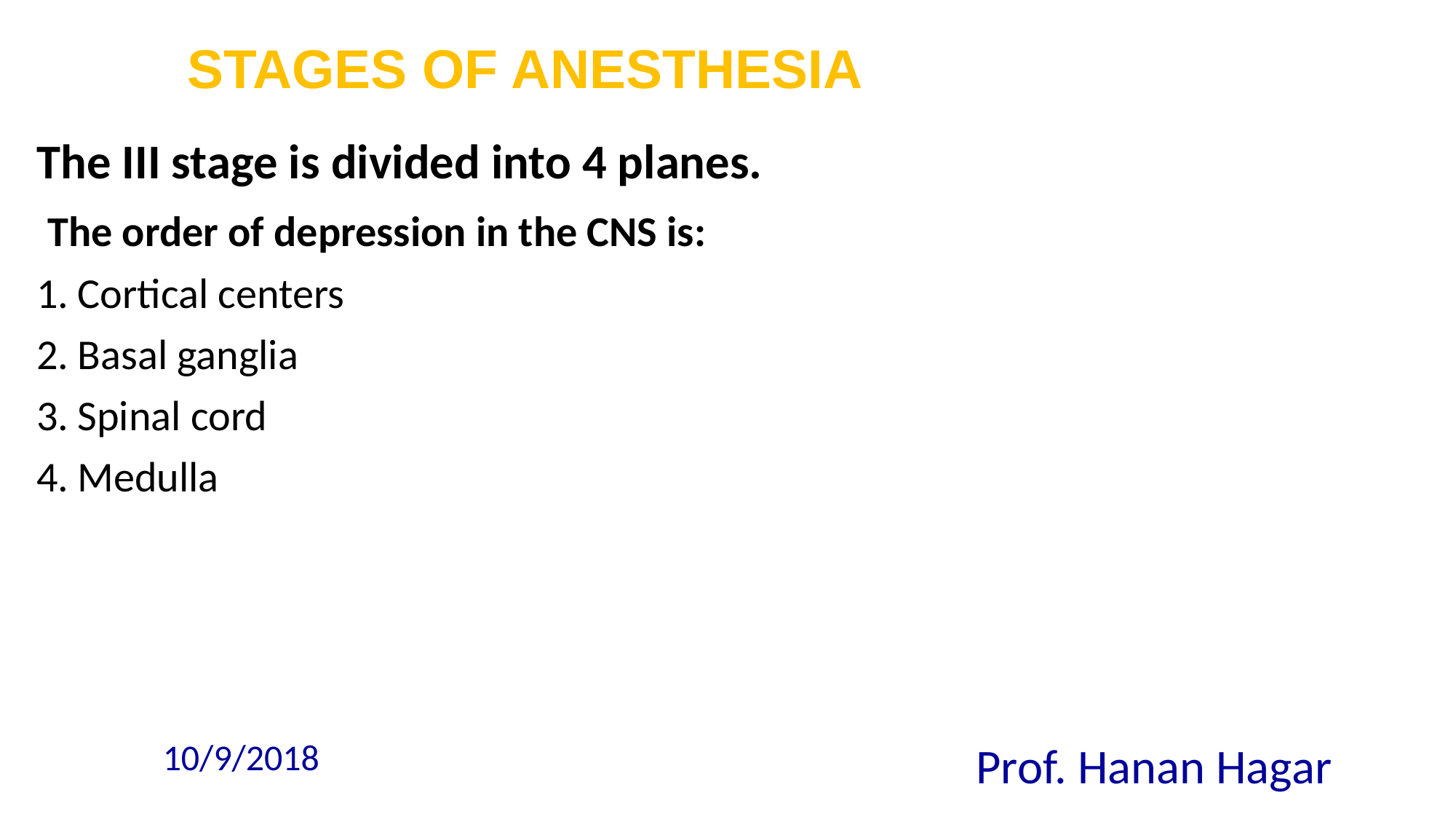

Stages of anesthesia
The III stage is divided into 4 planes.
 The order of depression in the CNS is:
Cortical centers
Basal ganglia
Spinal cord
Medulla

10/9/2018
Prof. Hanan Hagar